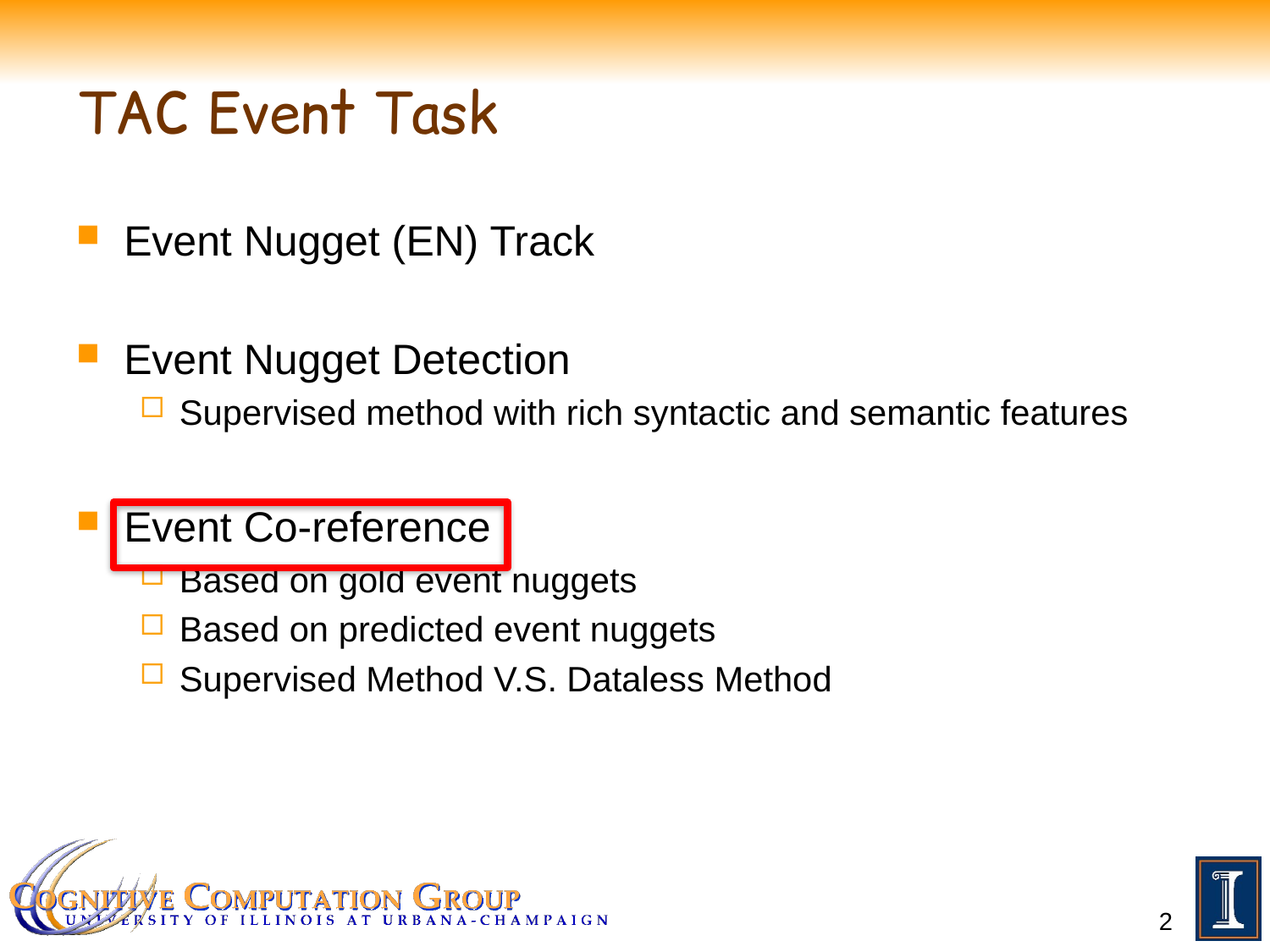

# TAC Event Task
Event Nugget (EN) Track

Event Nugget Detection
Supervised method with rich syntactic and semantic features

Event Co-reference
Based on gold event nuggets
Based on predicted event nuggets
Supervised Method V.S. Dataless Method

2